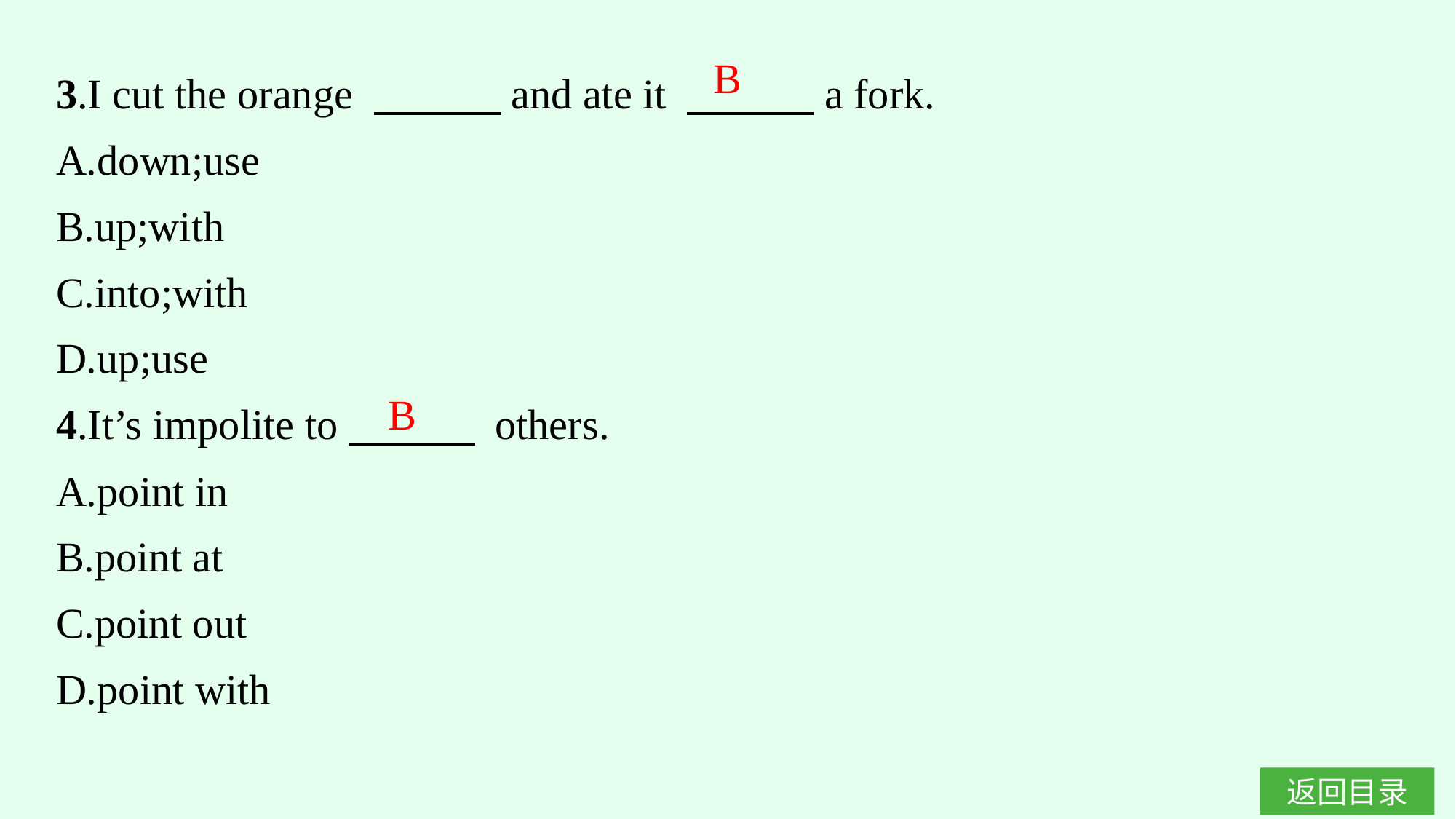

3.I cut the orange 　　　and ate it 　　　a fork.
A.down;use
B.up;with
C.into;with
D.up;use
4.It’s impolite to　　　 others.
A.point in
B.point at
C.point out
D.point with
B
B